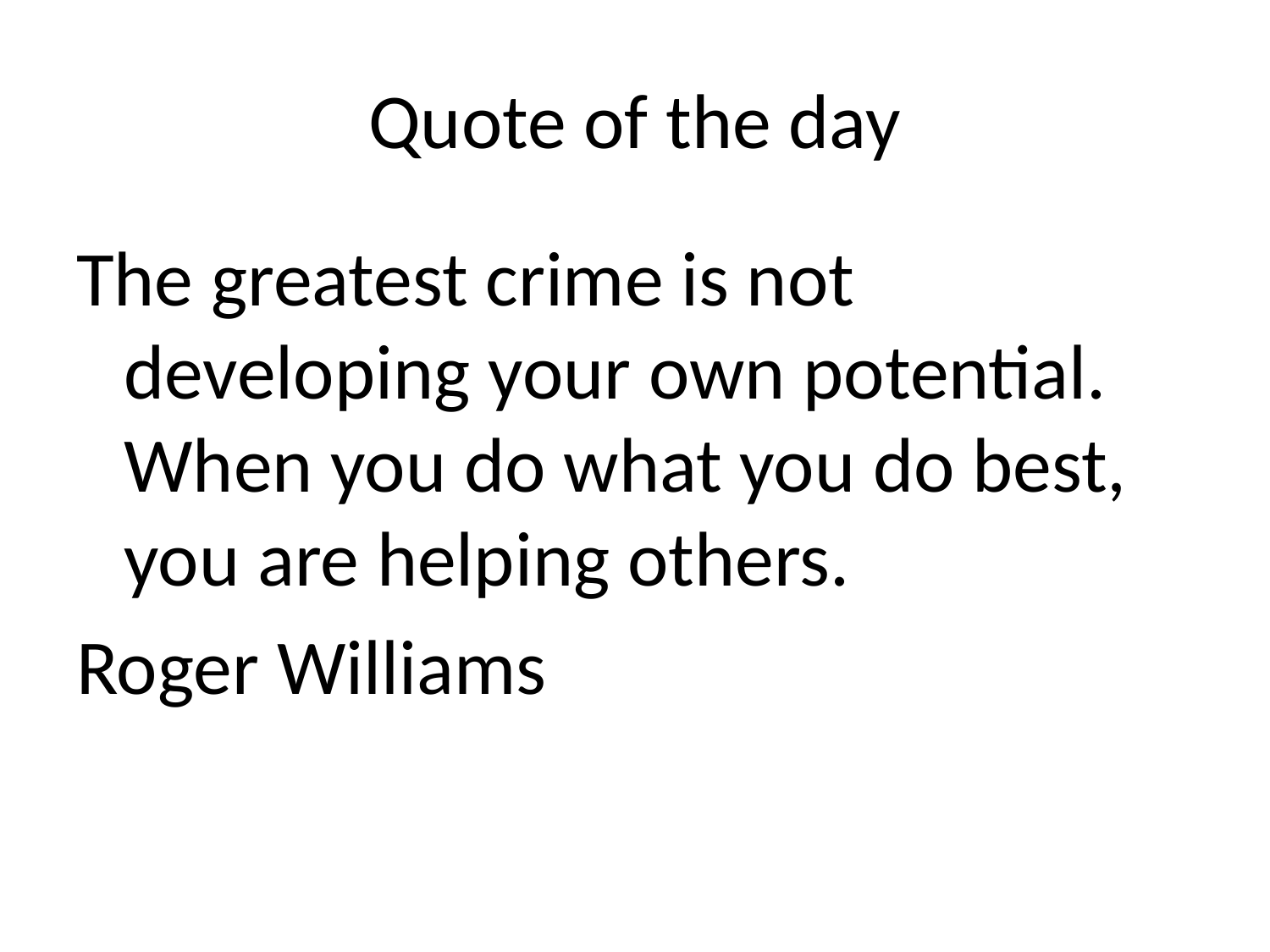

# Quote of the day
The greatest crime is not developing your own potential.  When you do what you do best, you are helping others.
Roger Williams